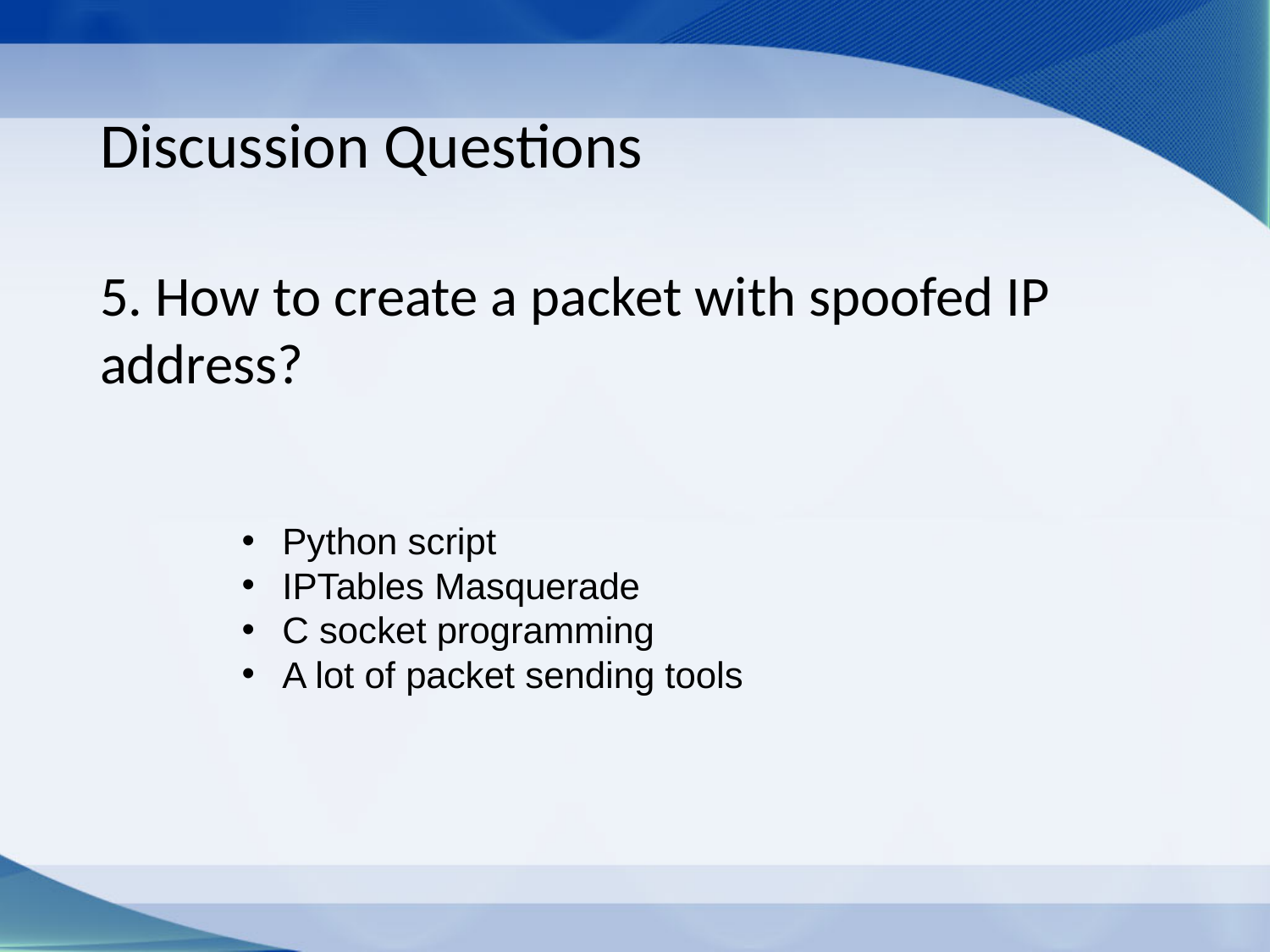

# Discussion Questions
5. How to create a packet with spoofed IP address?

 Python script
 IPTables Masquerade
 C socket programming
 A lot of packet sending tools